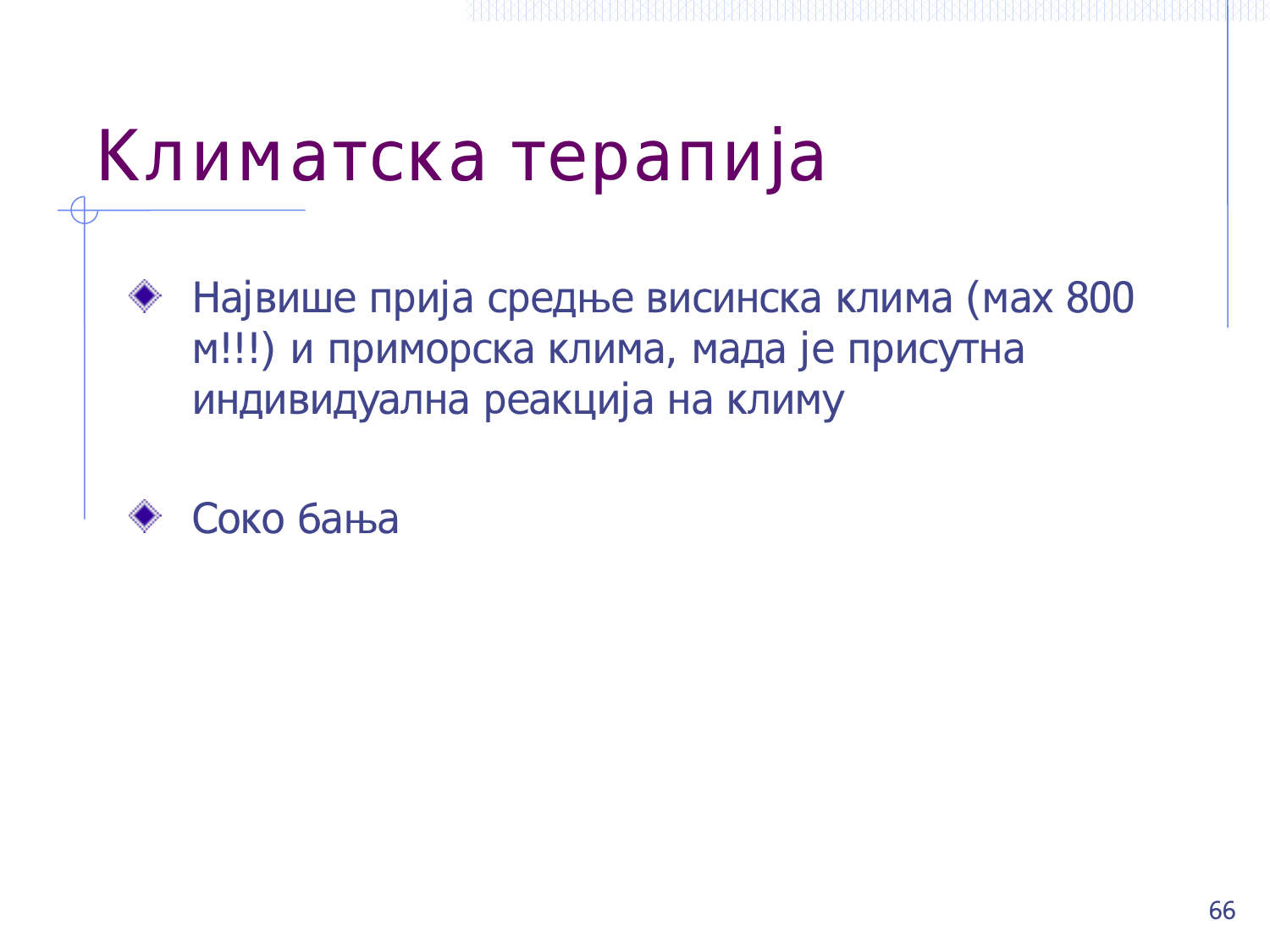

# Климатска терапија
Највише прија средње висинска клима (маx 800 м!!!) и приморска клима, мада је присутна индивидуална реакција на климу

Соко бања

66